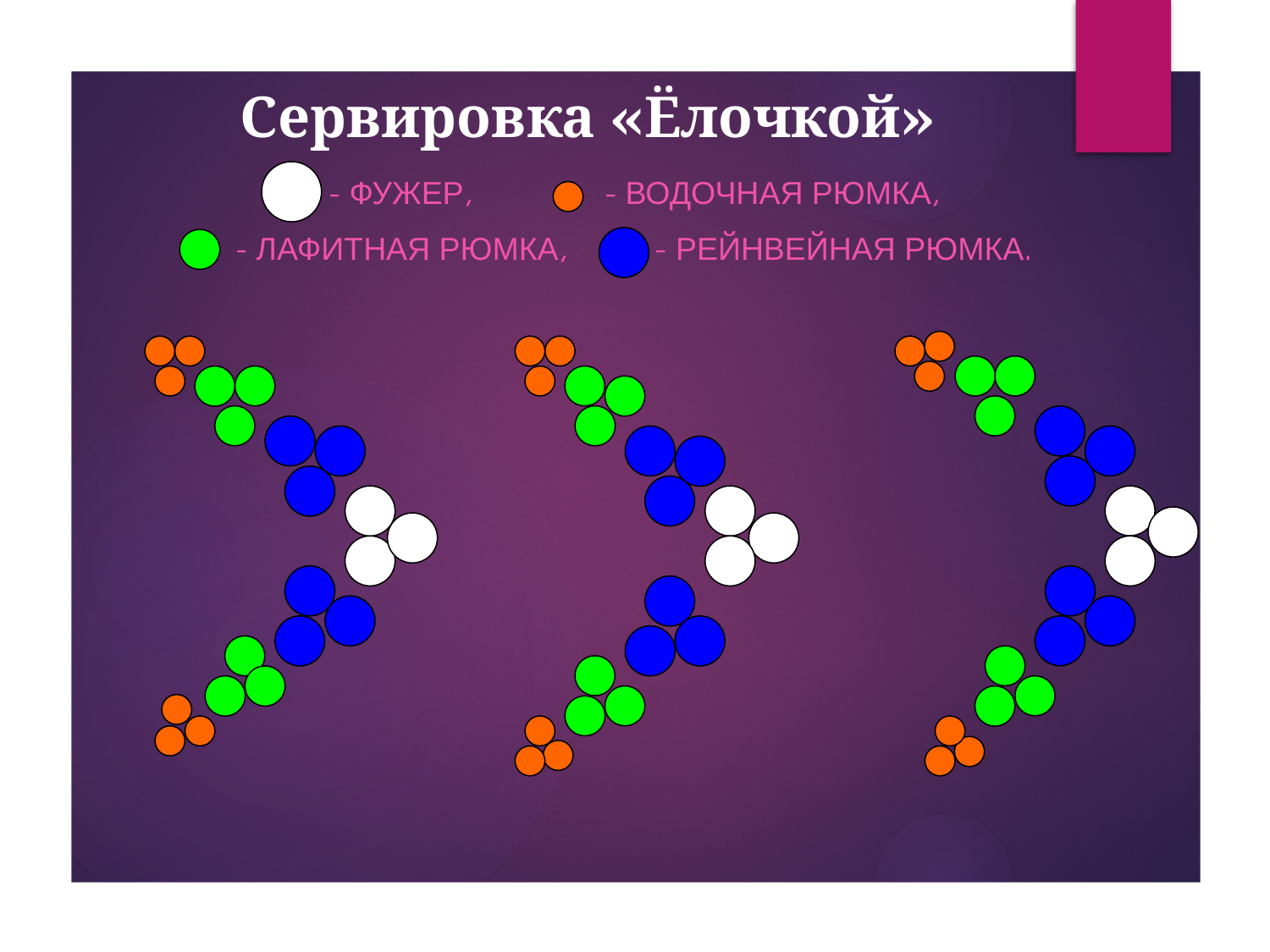

Сервировка «Ёлочкой»

- ФУЖЕР,               - ВОДОЧНАЯ РЮМКА,
- ЛАФИТНАЯ РЮМКА,          - РЕЙНВЕЙНАЯ РЮМКА.